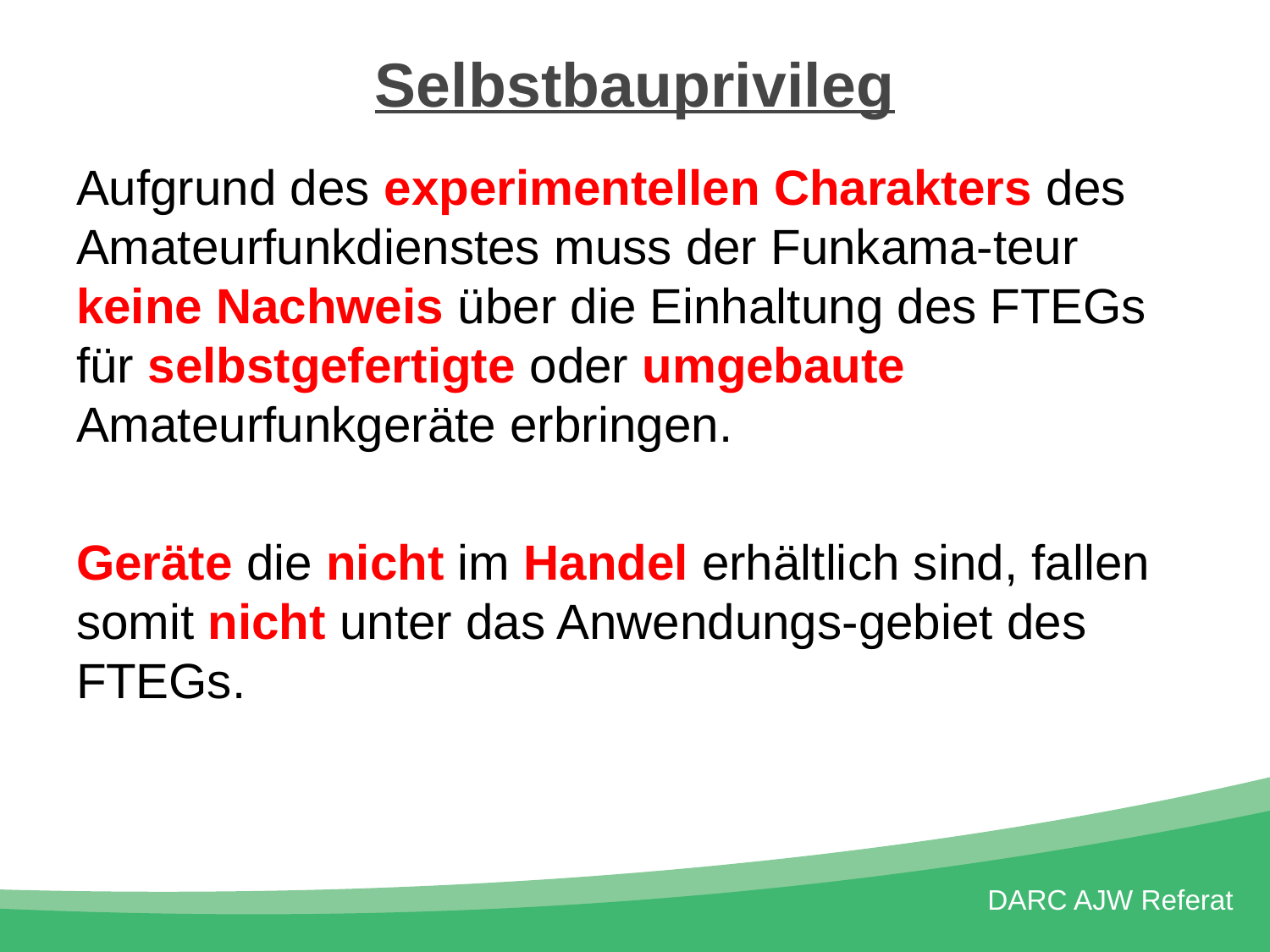

# Selbstbauprivileg
Aufgrund des experimentellen Charakters des Amateurfunkdienstes muss der Funkama-teur keine Nachweis über die Einhaltung des FTEGs für selbstgefertigte oder umgebaute Amateurfunkgeräte erbringen.

Geräte die nicht im Handel erhältlich sind, fallen somit nicht unter das Anwendungs-gebiet des FTEGs.